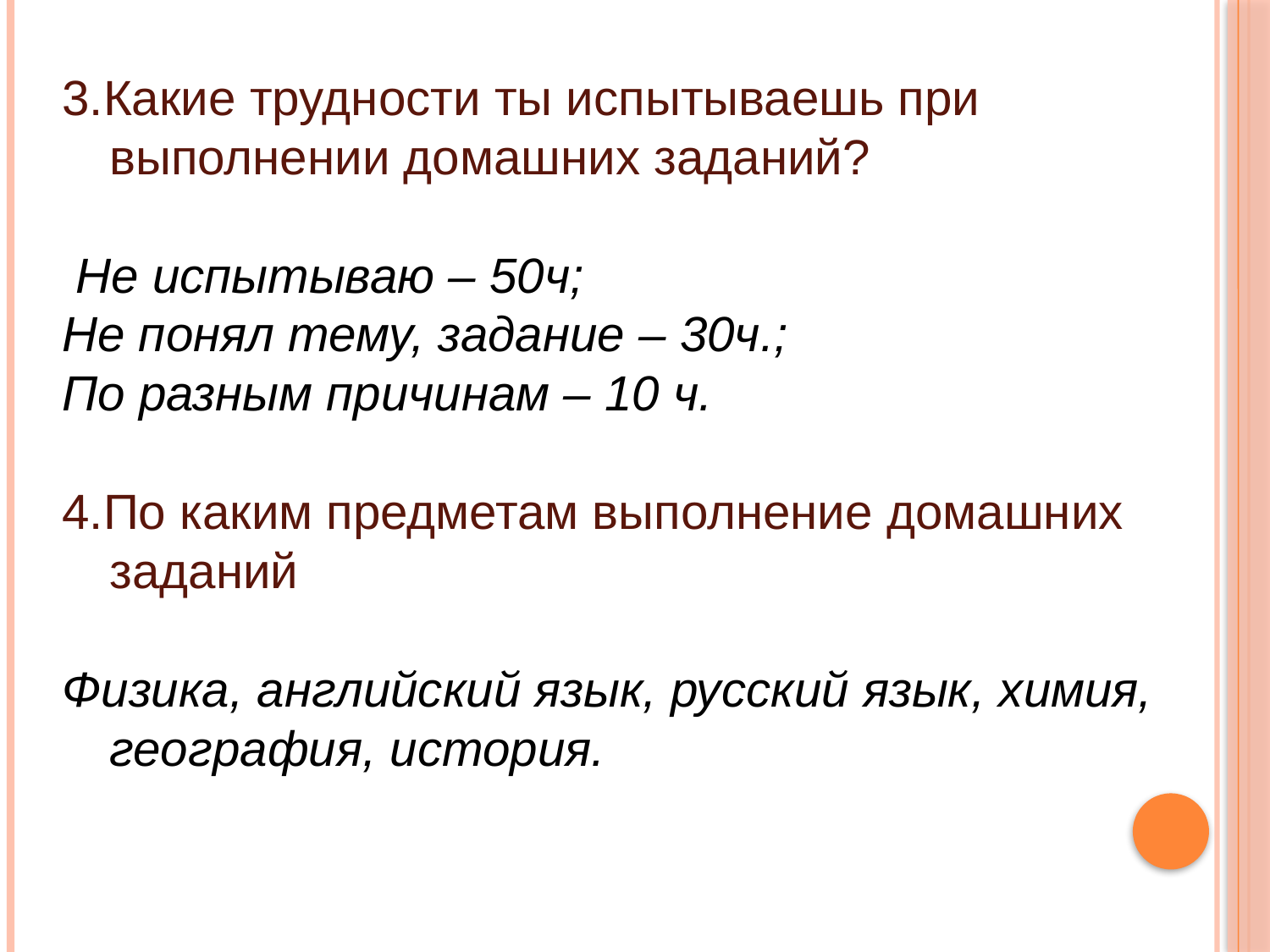

3.Какие трудности ты испытываешь при выполнении домашних заданий?

 Не испытываю – 50ч;
Не понял тему, задание – 30ч.;
По разным причинам – 10 ч.

4.По каким предметам выполнение домашних заданий

Физика, английский язык, русский язык, химия, география, история.